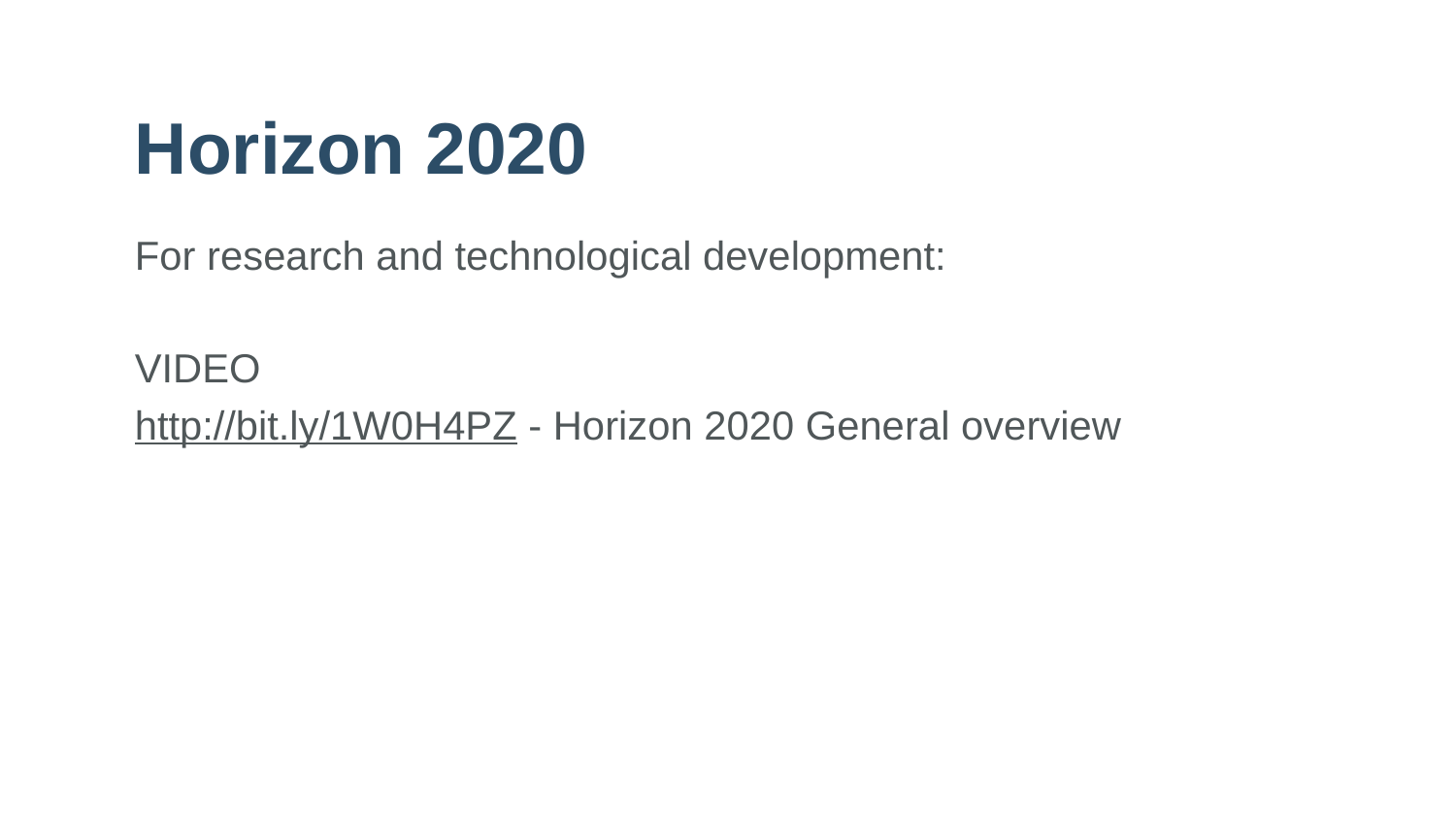

# Horizon 2020
For research and technological development:

VIDEO
http://bit.ly/1W0H4PZ - Horizon 2020 General overview